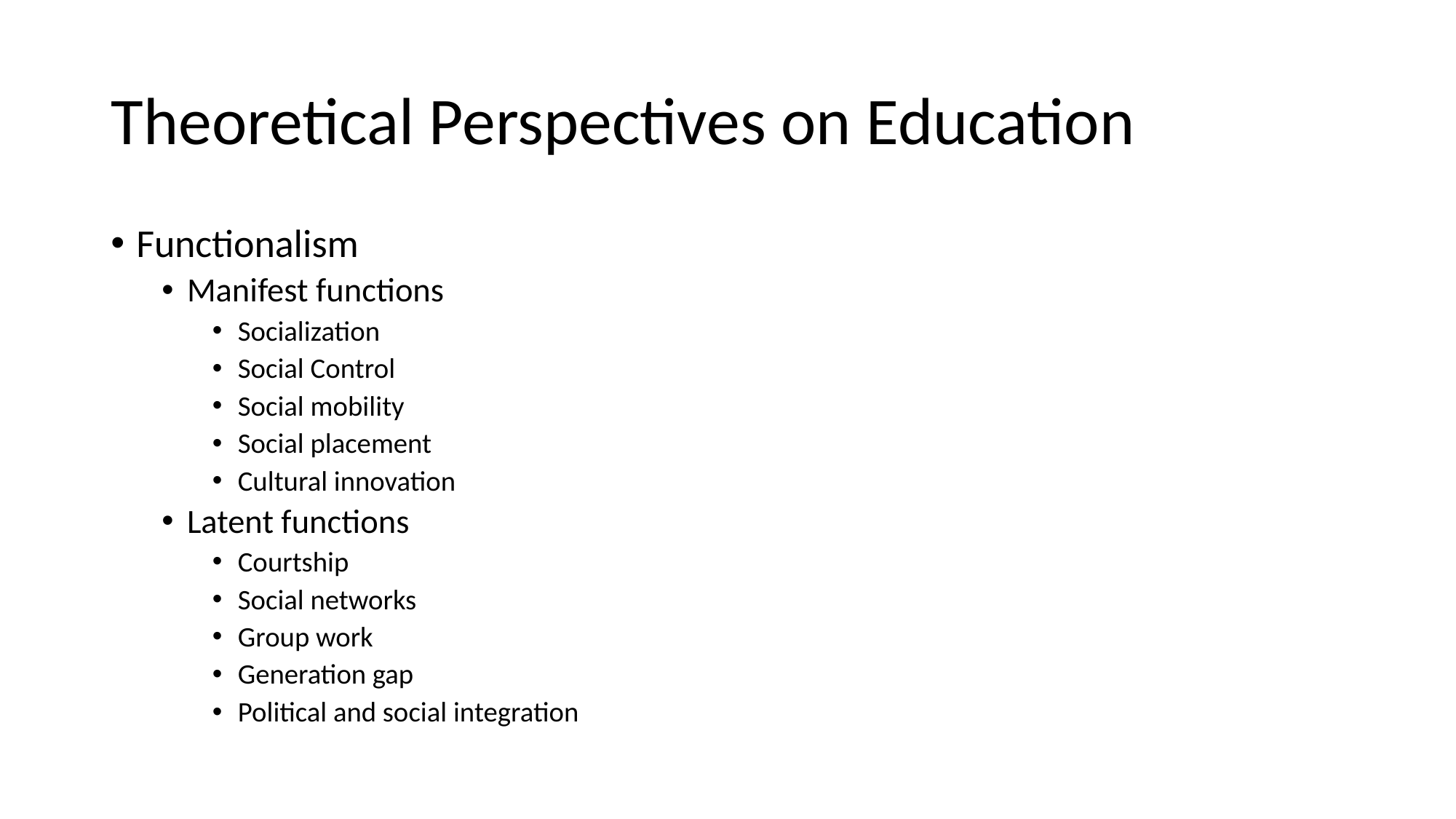

# Theoretical Perspectives on Education
Functionalism
Manifest functions
Socialization
Social Control
Social mobility
Social placement
Cultural innovation
Latent functions
Courtship
Social networks
Group work
Generation gap
Political and social integration